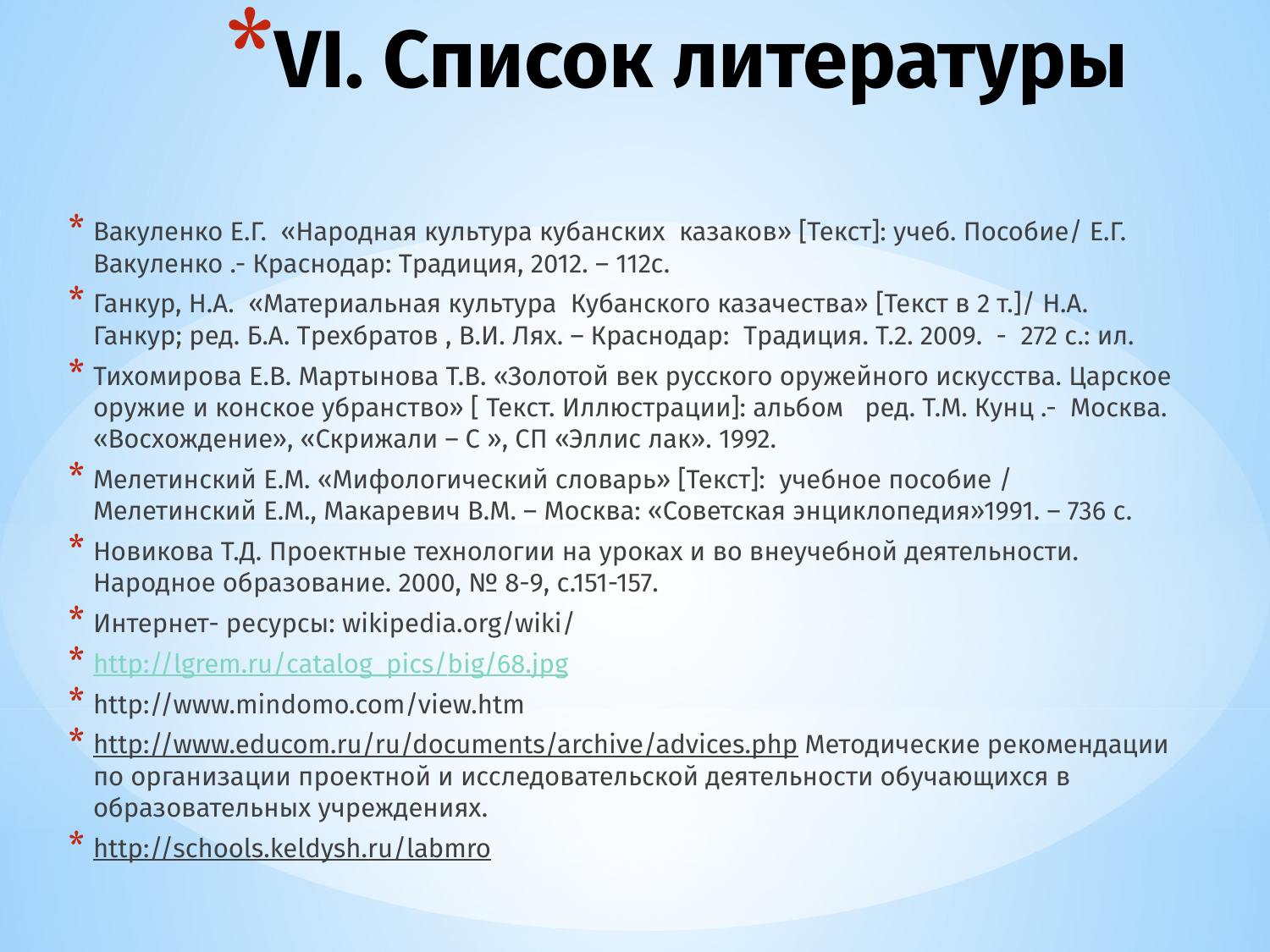

# VΙ. Список литературы
Вакуленко Е.Г.  «Народная культура кубанских  казаков» [Текст]: учеб. Пособие/ Е.Г. Вакуленко .- Краснодар: Традиция, 2012. – 112с.
Ганкур, Н.А.  «Материальная культура  Кубанского казачества» [Текст в 2 т.]/ Н.А. Ганкур; ред. Б.А. Трехбратов , В.И. Лях. – Краснодар:  Традиция. Т.2. 2009.  -  272 с.: ил.
Тихомирова Е.В. Мартынова Т.В. «Золотой век русского оружейного искусства. Царское оружие и конское убранство» [ Текст. Иллюстрации]: альбом   ред. Т.М. Кунц .-  Москва. «Восхождение», «Скрижали – С », СП «Эллис лак». 1992.
Мелетинский Е.М. «Мифологический словарь» [Текст]:  учебное пособие / Мелетинский Е.М., Макаревич В.М. – Москва: «Советская энциклопедия»1991. – 736 с.
Новикова Т.Д. Проектные технологии на уроках и во внеучебной деятельности. Народное образование. 2000, № 8-9, с.151-157.
Интернет- ресурсы: wikipedia.org/wiki/
http://lgrem.ru/catalog_pics/big/68.jpg
http://www.mindomo.com/view.htm
http://www.educom.ru/ru/documents/archive/advices.php Методические рекомендации по организации проектной и исследовательской деятельности обучающихся в образовательных учреждениях.
http://schools.keldysh.ru/labmro